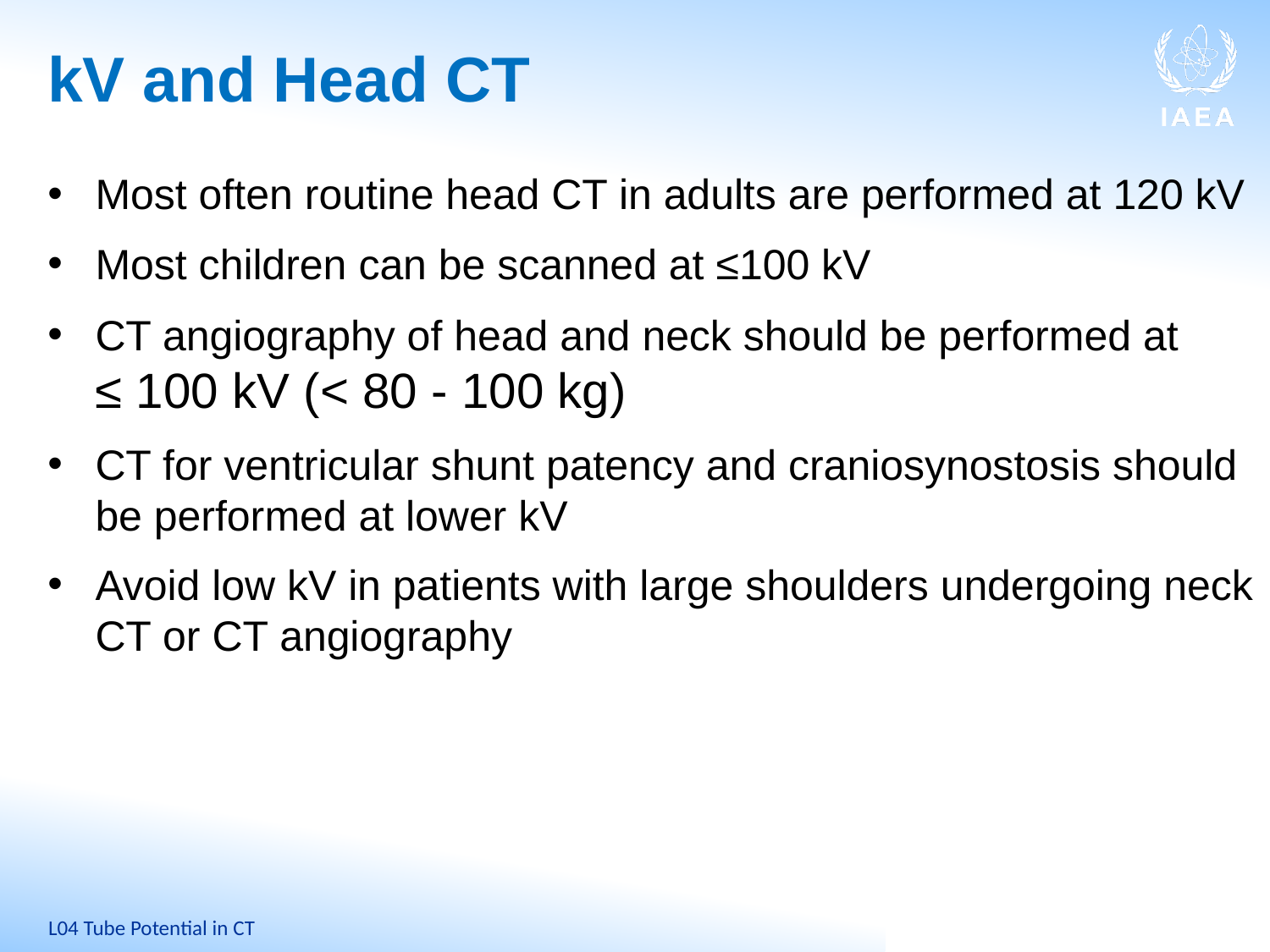

# kV and Head CT
Most often routine head CT in adults are performed at 120 kV
Most children can be scanned at ≤100 kV
CT angiography of head and neck should be performed at ≤ 100 kV (< 80 - 100 kg)
CT for ventricular shunt patency and craniosynostosis should be performed at lower kV
Avoid low kV in patients with large shoulders undergoing neck CT or CT angiography